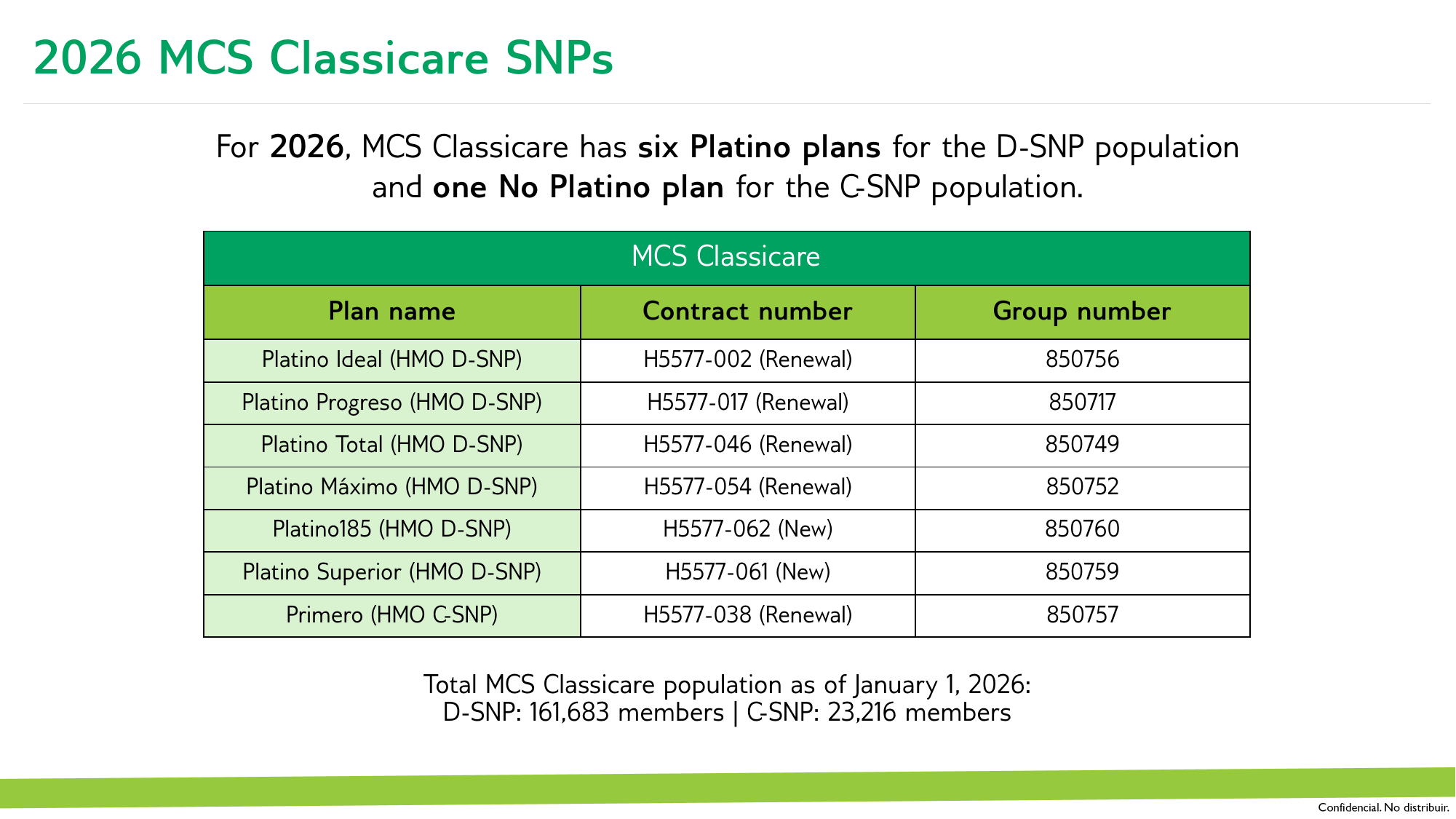

2026 MCS Classicare SNPs
For 2026, MCS Classicare has six Platino plans for the D-SNP population
and one No Platino plan for the C-SNP population.
| MCS Classicare |  |  |
| --- | --- | --- |
| Plan name | Contract number | Group number |
| Platino Ideal (HMO D-SNP) | H5577-002 (Renewal) | 850756 |
| Platino Progreso (HMO D-SNP) | H5577-017 (Renewal) | 850717 |
| Platino Total (HMO D-SNP) | H5577-046 (Renewal) | 850749 |
| Platino Máximo (HMO D-SNP) | H5577-054 (Renewal) | 850752 |
| Platino185 (HMO D-SNP) | H5577-062 (New) | 850760 |
| Platino Superior (HMO D-SNP) | H5577-061 (New) | 850759 |
| Primero (HMO C-SNP) | H5577-038 (Renewal) | 850757 |
Total MCS Classicare population as of January 1, 2026:
D-SNP: 161,683 members | C-SNP: 23,216 members